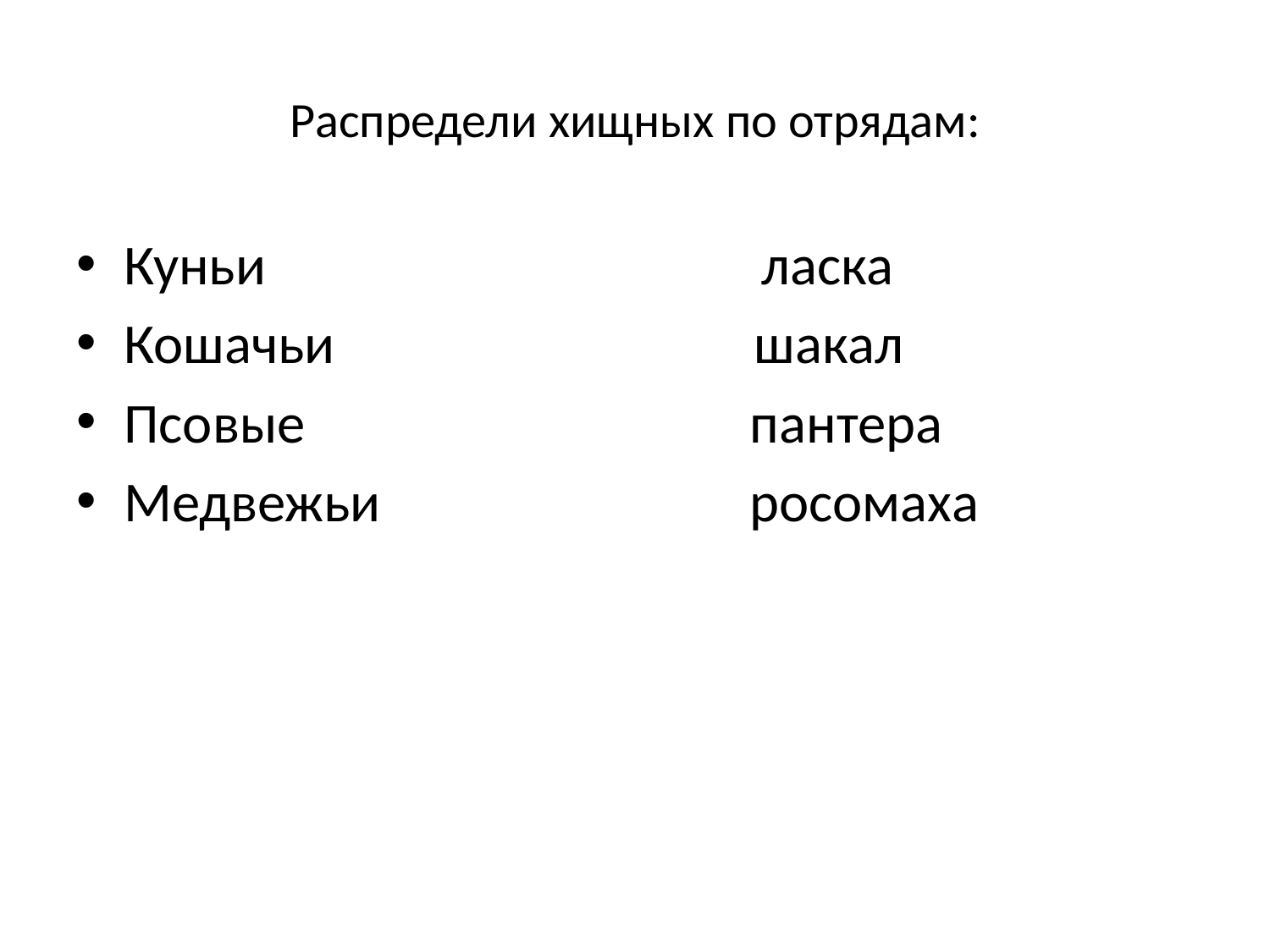

# Распредели хищных по отрядам:
Куньи                                       ласка
Кошачьи                                 шакал
Псовые                                   пантера
Медвежьи                             росомаха